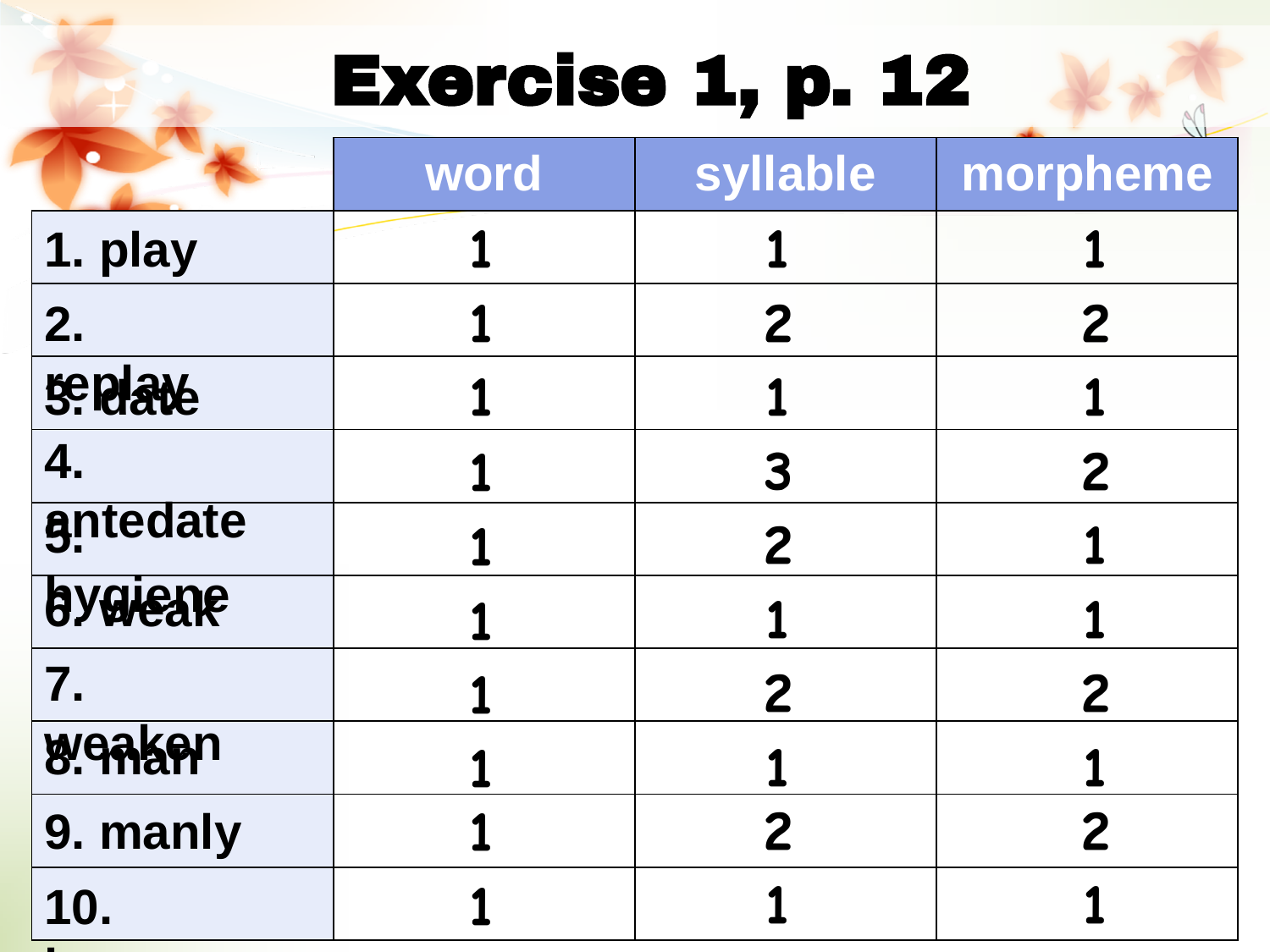

Exercise 1, p. 12
|  | word | syllable | morpheme |
| --- | --- | --- | --- |
|  |  |  |  |
|  |  |  |  |
|  |  |  |  |
|  |  |  |  |
|  |  |  |  |
|  |  |  |  |
|  |  |  |  |
|  |  |  |  |
|  |  |  |  |
|  |  |  |  |
1. play
1
1
1
2. replay
1
2
2
3. date
1
1
1
4. antedate
3
2
1
5. hygiene
2
1
1
6. weak
1
1
1
7. weaken
2
2
1
8. man
1
1
1
9. manly
2
2
1
1
1
10. keep
1